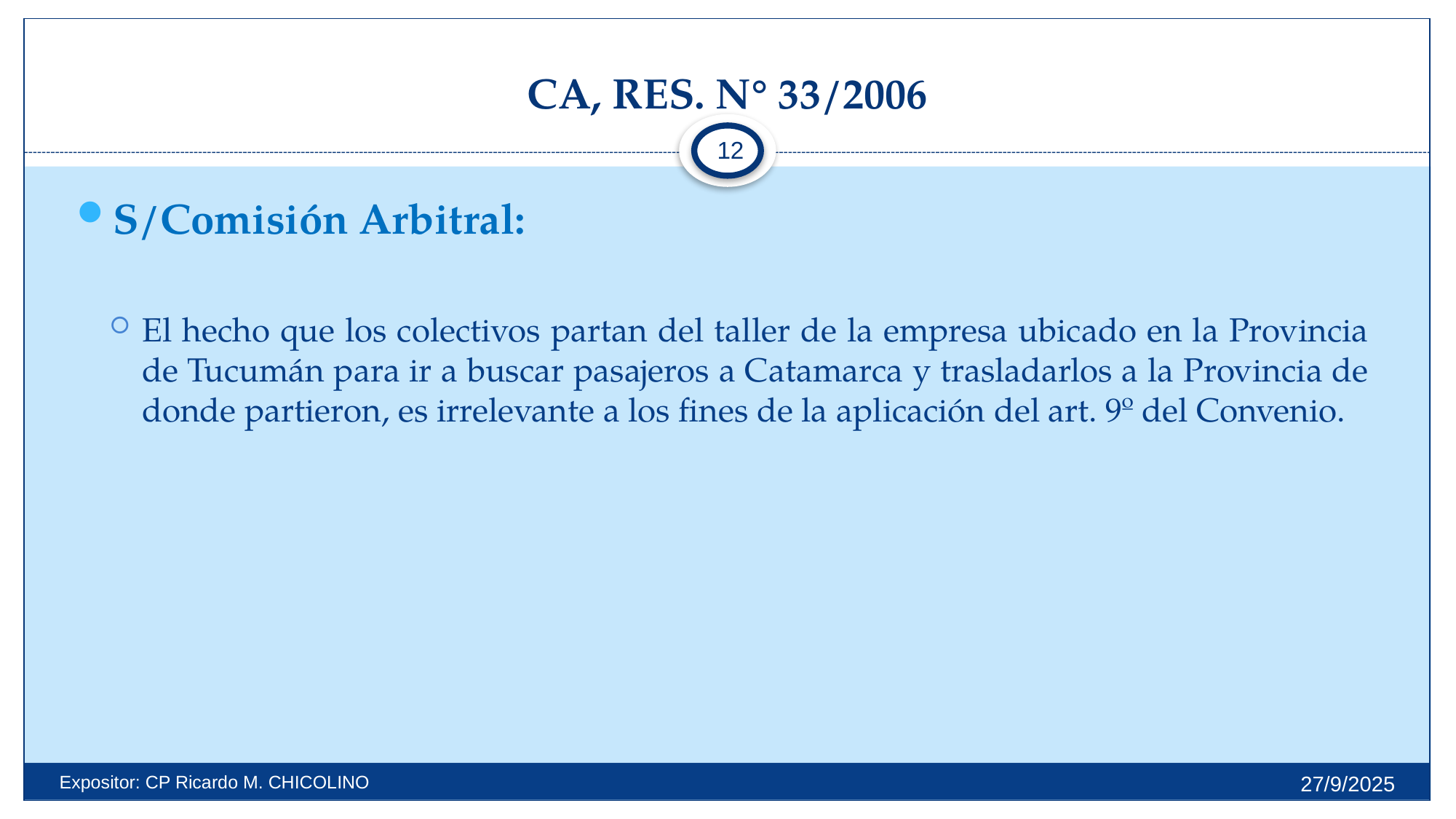

# CA, RES. N° 33/2006
12
S/Comisión Arbitral:

El hecho que los colectivos partan del taller de la empresa ubicado en la Provincia de Tucumán para ir a buscar pasajeros a Catamarca y trasladarlos a la Provincia de donde partieron, es irrelevante a los fines de la aplicación del art. 9º del Convenio.
27/9/2025
Expositor: CP Ricardo M. CHICOLINO